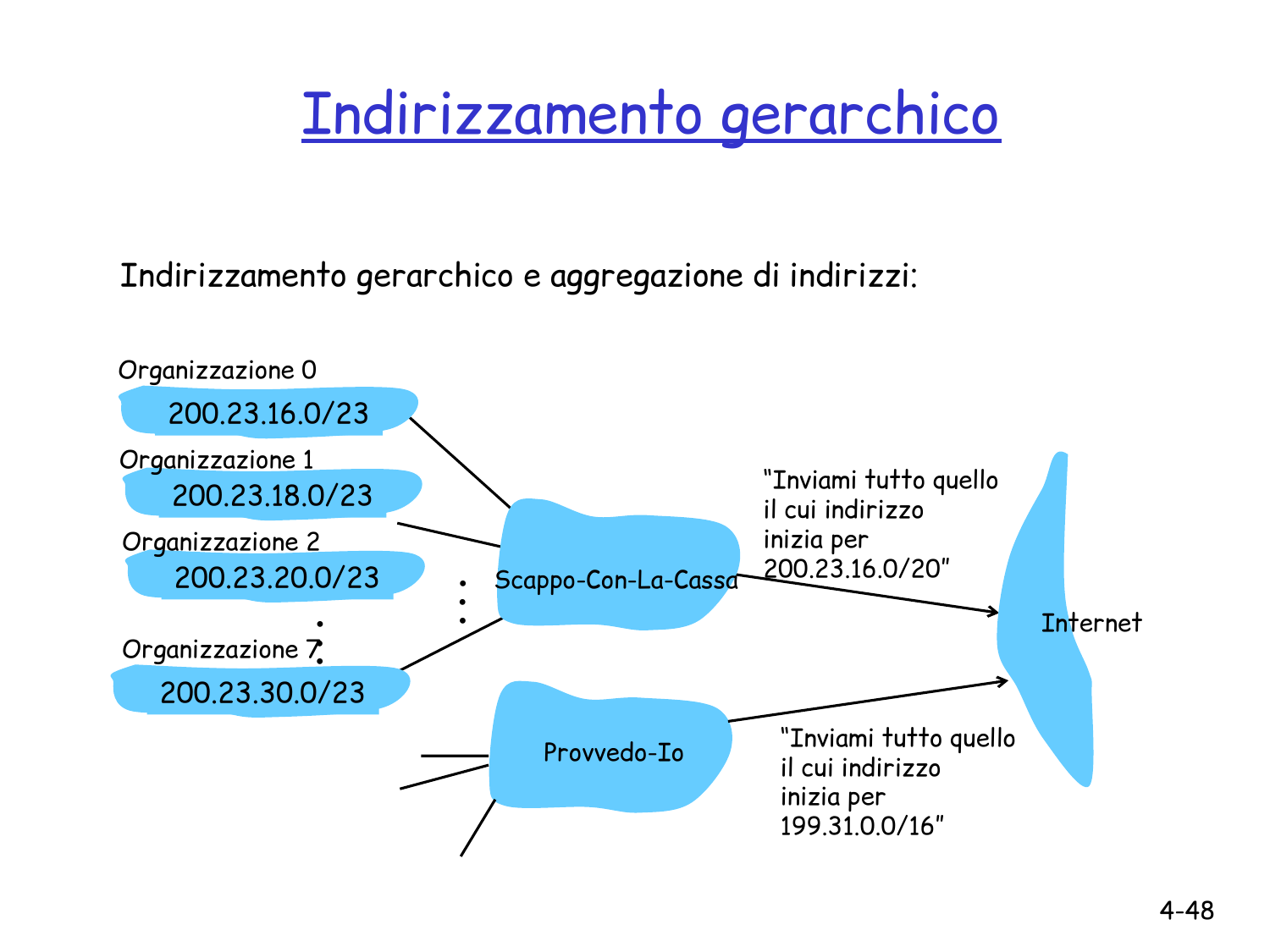

# Indirizzamento gerarchico
Indirizzamento gerarchico e aggregazione di indirizzi:
Organizzazione 0

200.23.16.0/23

Organizzazione 1

“Inviami tutto quello
il cui indirizzo
inizia per
200.23.16.0/20”

200.23.18.0/23

Organizzazione 2

.
.
.

200.23.20.0/23
Scappo-Con-La-Cassa

.
.
.
Internet

Organizzazione 7

200.23.30.0/23

“Inviami tutto quello
il cui indirizzo
inizia per
199.31.0.0/16”
Provvedo-Io

4-48